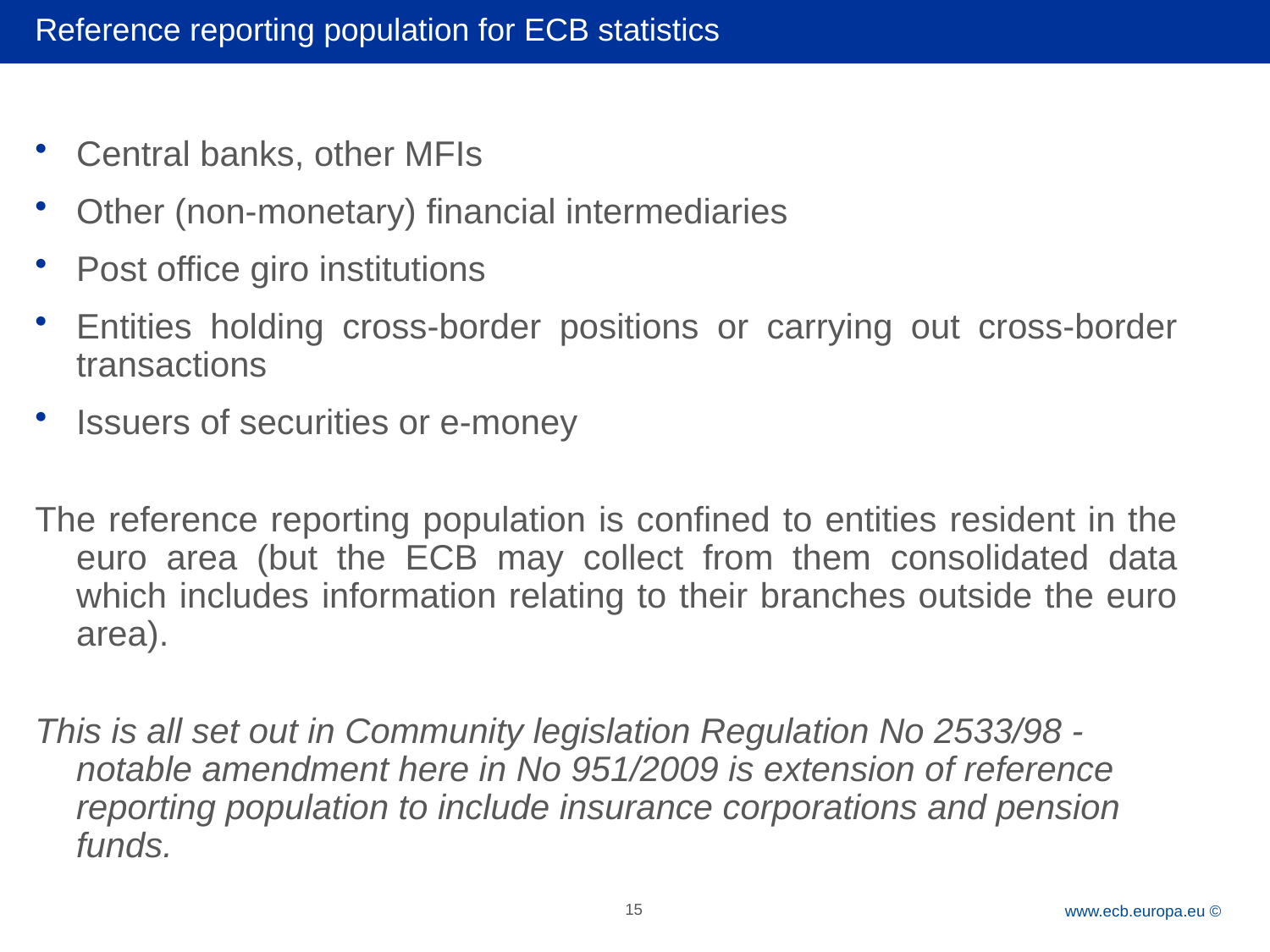

# Reference reporting population for ECB statistics
Central banks, other MFIs
Other (non-monetary) financial intermediaries
Post office giro institutions
Entities holding cross-border positions or carrying out cross-border transactions
Issuers of securities or e-money

The reference reporting population is confined to entities resident in the euro area (but the ECB may collect from them consolidated data which includes information relating to their branches outside the euro area).

This is all set out in Community legislation Regulation No 2533/98 - notable amendment here in No 951/2009 is extension of reference reporting population to include insurance corporations and pension funds.

15